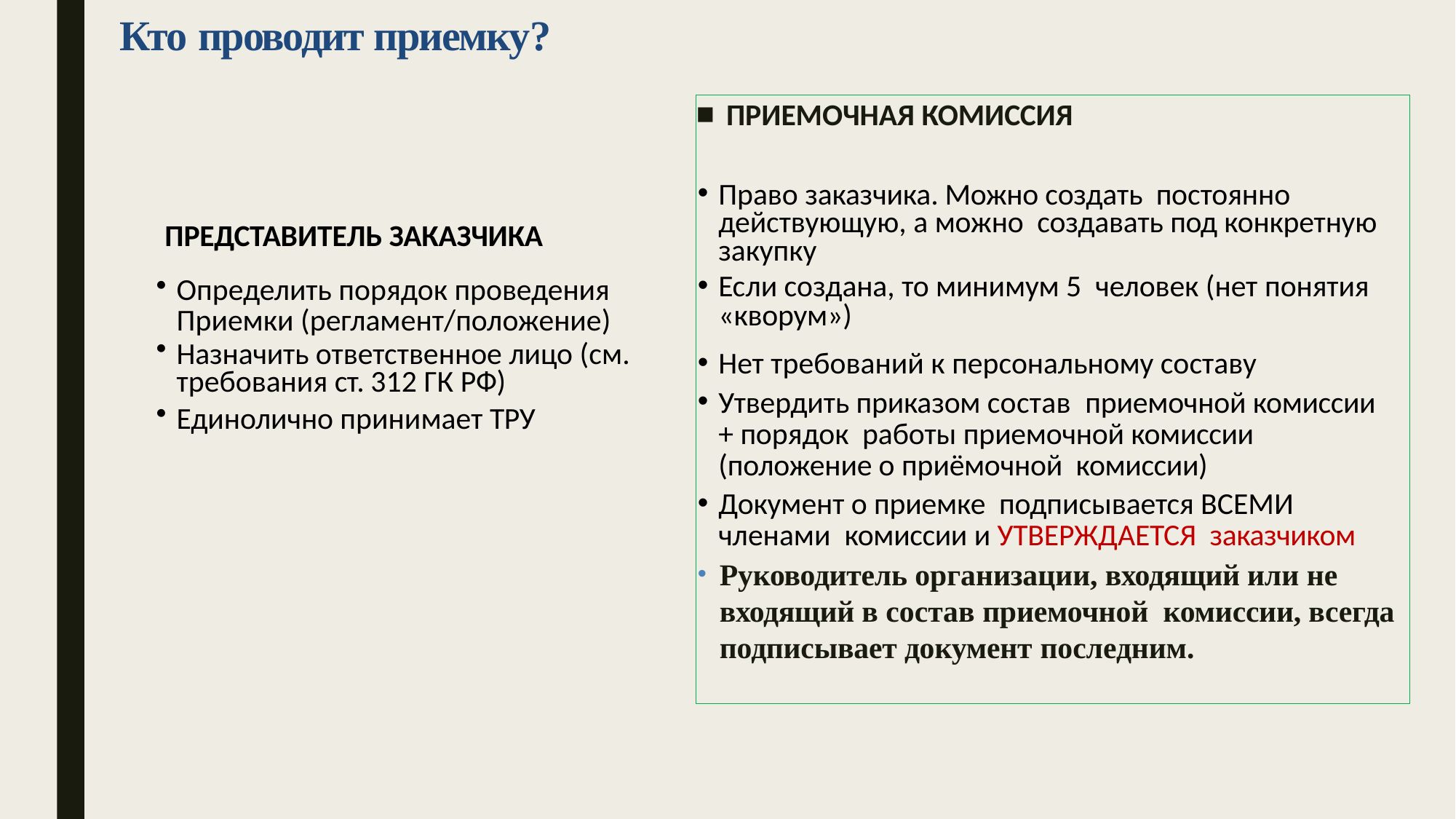

# Кто проводит приемку?
ПРИЕМОЧНАЯ КОМИССИЯ

Право заказчика. Можно создать  постоянно действующую, а можно  создавать под конкретную закупку
Если создана, то минимум 5  человек (нет понятия «кворум»)
Нет требований к персональному составу
Утвердить приказом состав  приемочной комиссии + порядок  работы приемочной комиссии  (положение о приёмочной  комиссии)
Документ о приемке  подписывается ВСЕМИ членами  комиссии и УТВЕРЖДАЕТСЯ  заказчиком
Руководитель организации, входящий или не входящий в состав приемочной  комиссии, всегда подписывает документ последним.

ПРЕДСТАВИТЕЛЬ ЗАКАЗЧИКА
Определить порядок проведения
Приемки (регламент/положение)
Назначить ответственное лицо (см.  требования ст. 312 ГК РФ)
Единолично принимает ТРУ